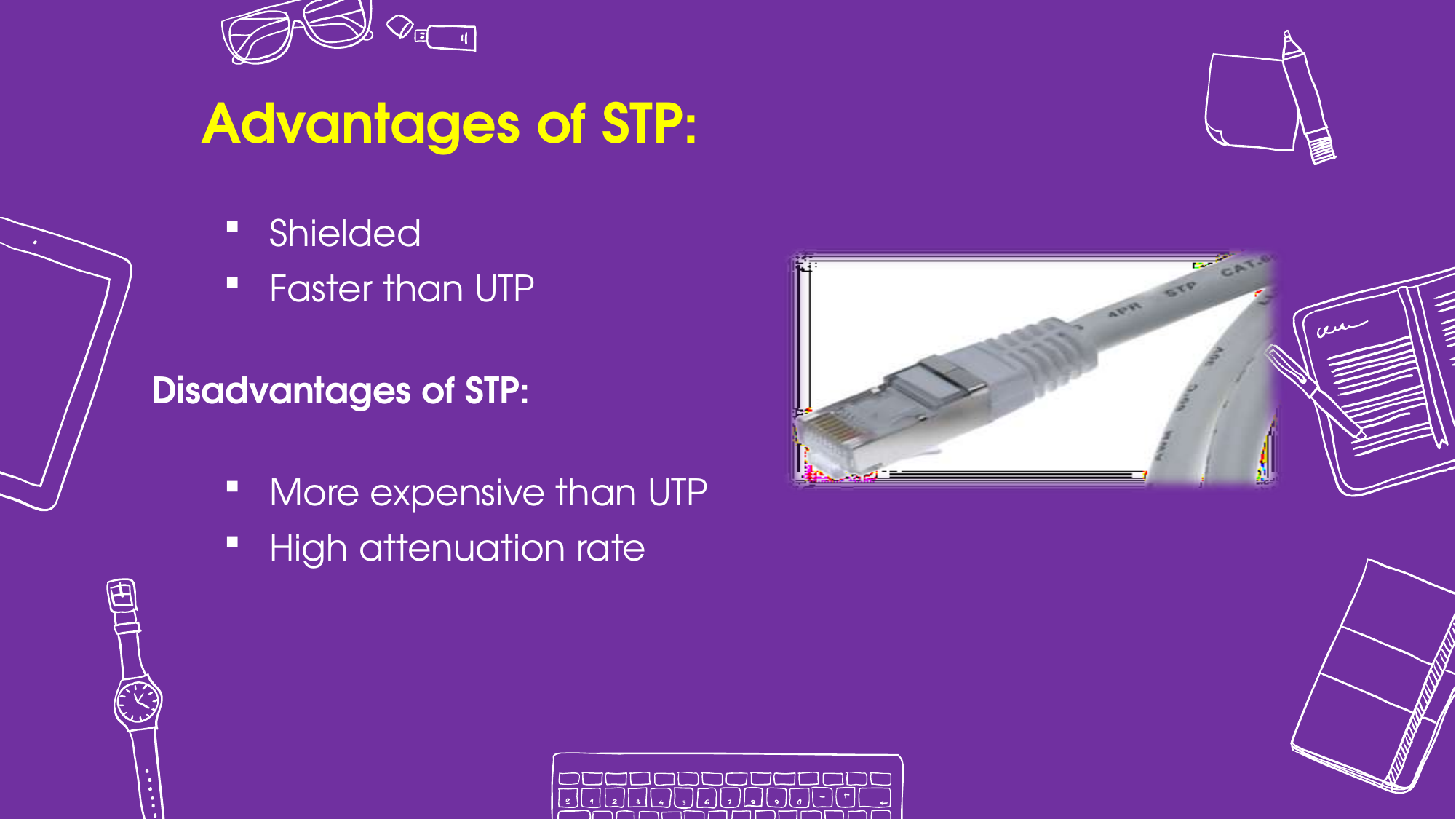

Advantages of STP:
Shielded
Faster than UTP

Disadvantages of STP:

More expensive than UTP
High attenuation rate